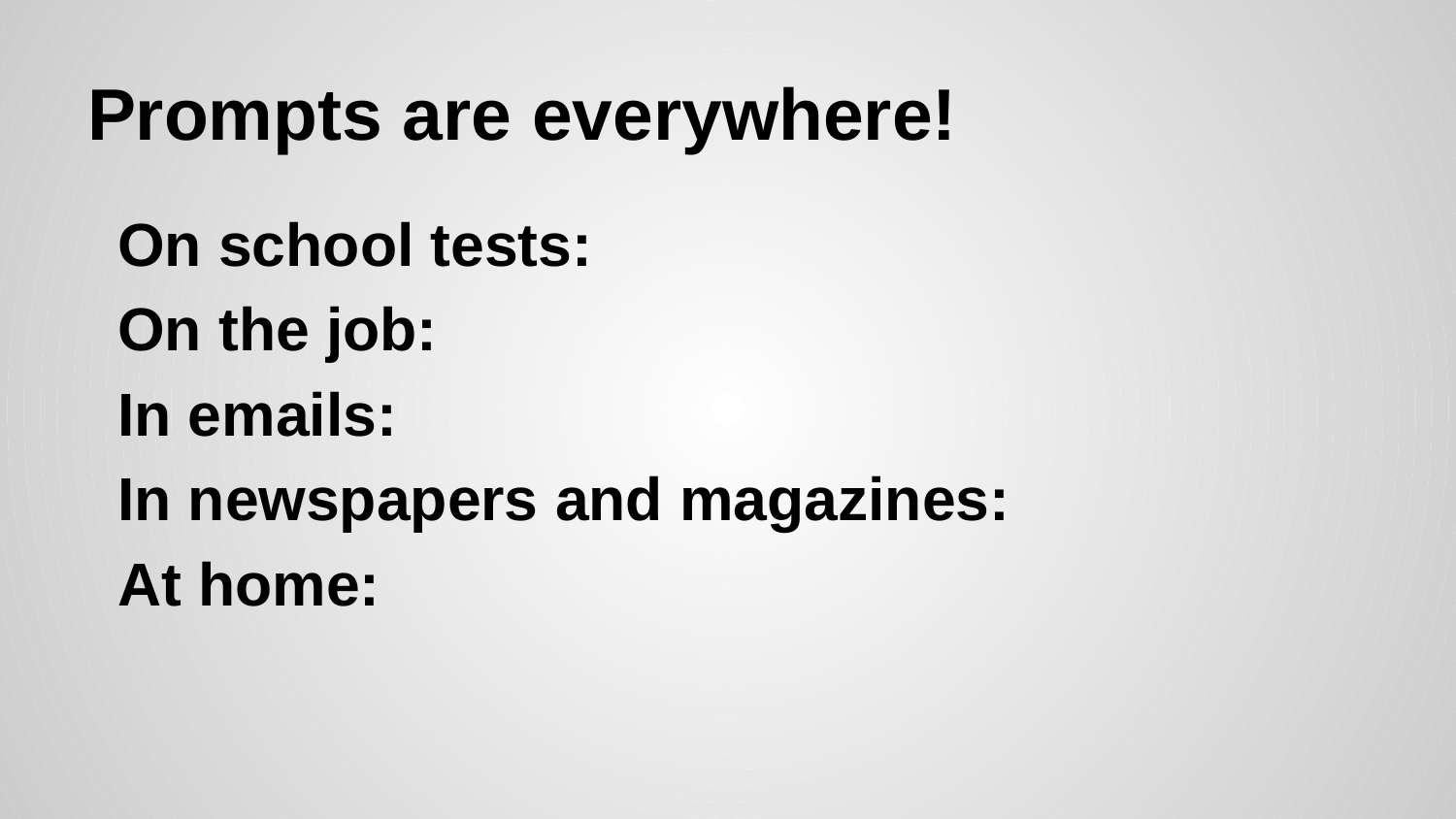

# Prompts are everywhere!
On school tests:
On the job:
In emails:
In newspapers and magazines:
At home: